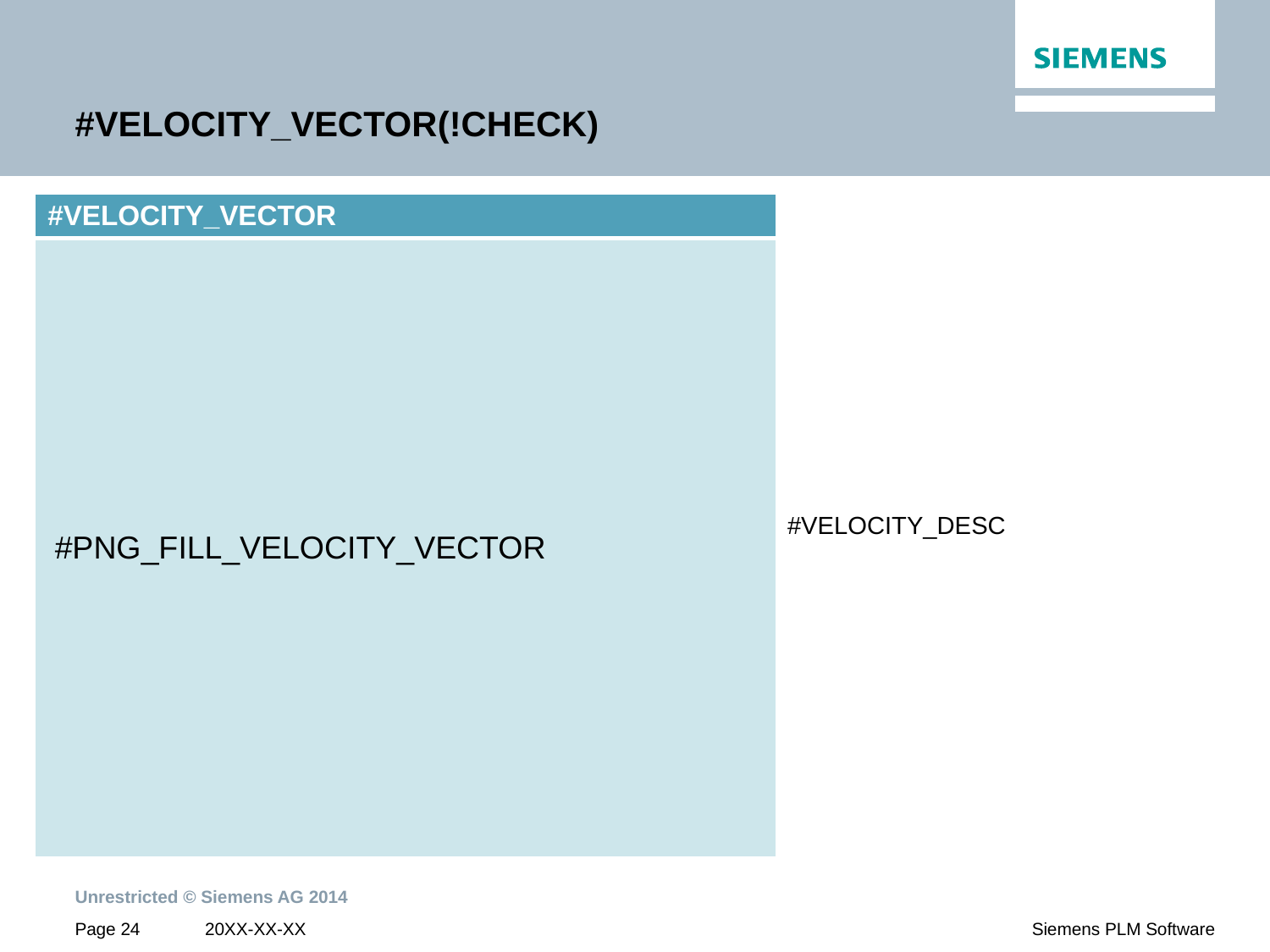

# #VELOCITY_VECTOR(!CHECK)
| #VELOCITY\_VECTOR |
| --- |
|  |
#PNG_FILL_VELOCITY_VECTOR
#VELOCITY_DESC